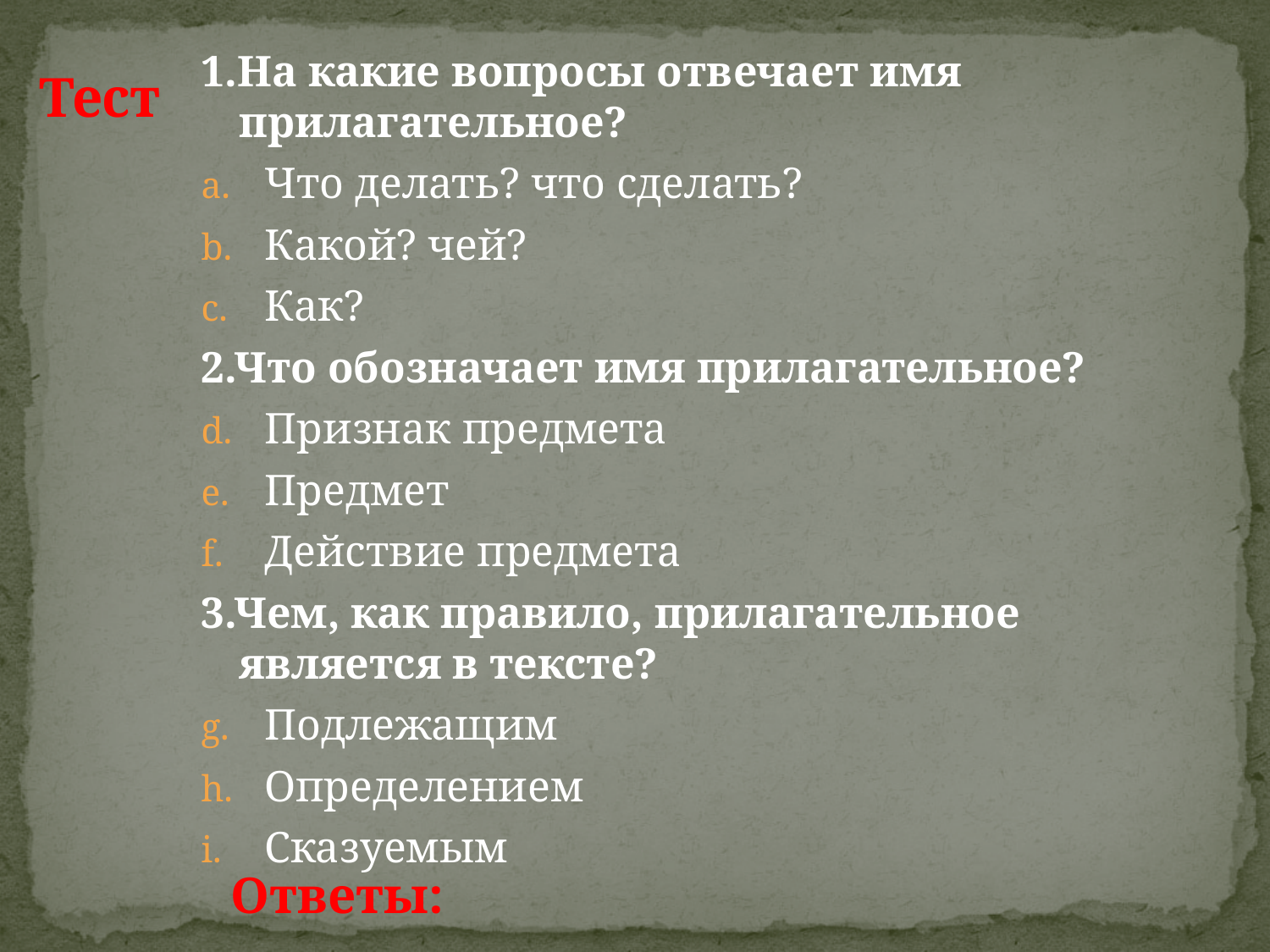

# Тест
1.На какие вопросы отвечает имя прилагательное?
Что делать? что сделать?
Какой? чей?
Как?
2.Что обозначает имя прилагательное?
Признак предмета
Предмет
Действие предмета
3.Чем, как правило, прилагательное является в тексте?
Подлежащим
Определением
Сказуемым

Ответы: